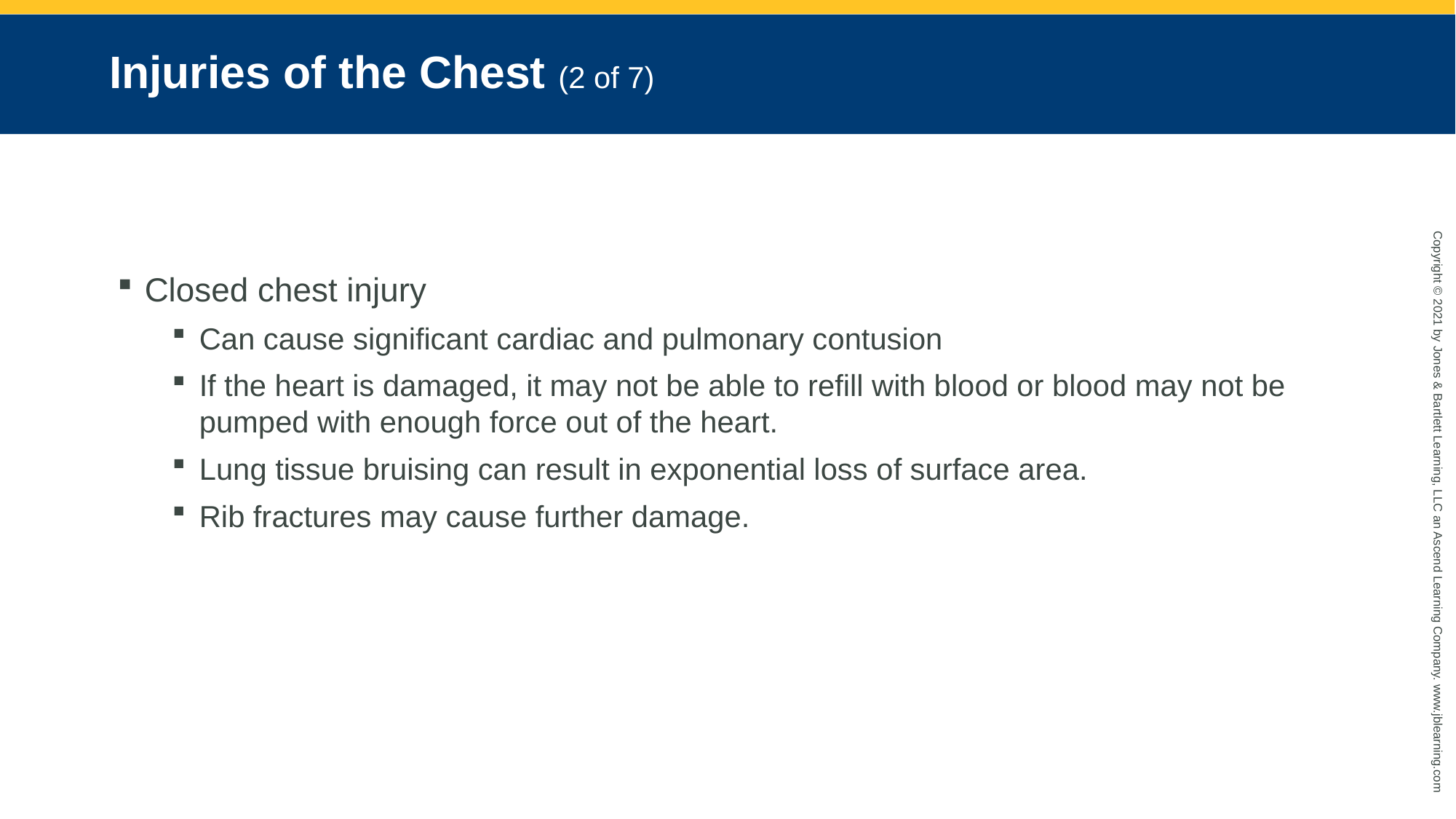

# Injuries of the Chest (2 of 7)
Closed chest injury
Can cause significant cardiac and pulmonary contusion
If the heart is damaged, it may not be able to refill with blood or blood may not be pumped with enough force out of the heart.
Lung tissue bruising can result in exponential loss of surface area.
Rib fractures may cause further damage.